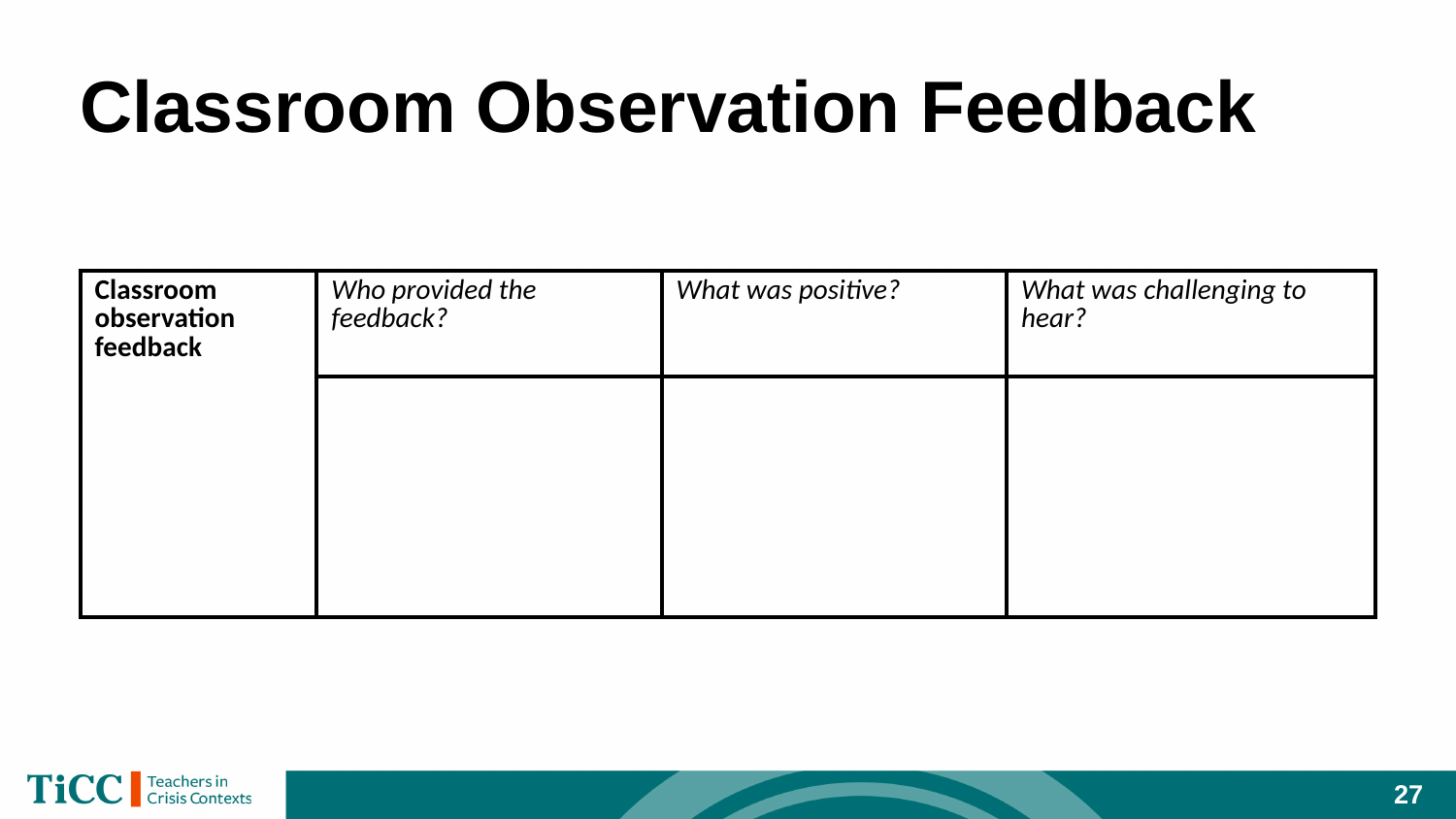

# Classroom Observation Feedback
| Classroom observation feedback | Who provided the feedback? | What was positive? | What was challenging to hear? |
| --- | --- | --- | --- |
|  |  |  |  |
27